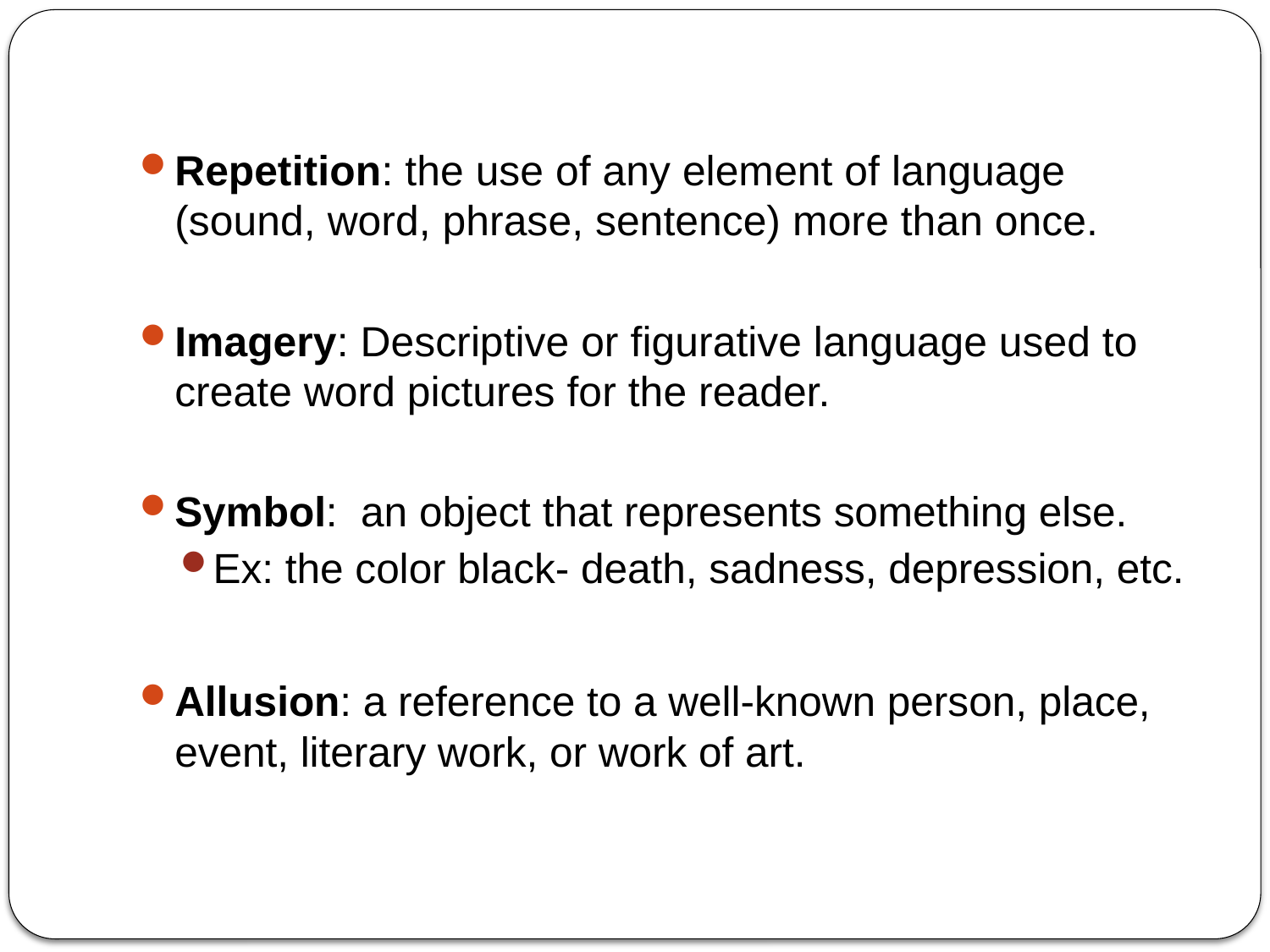

Repetition: the use of any element of language (sound, word, phrase, sentence) more than once.

Imagery: Descriptive or figurative language used to create word pictures for the reader.

Symbol:  an object that represents something else.
Ex: the color black- death, sadness, depression, etc.

Allusion: a reference to a well-known person, place, event, literary work, or work of art.